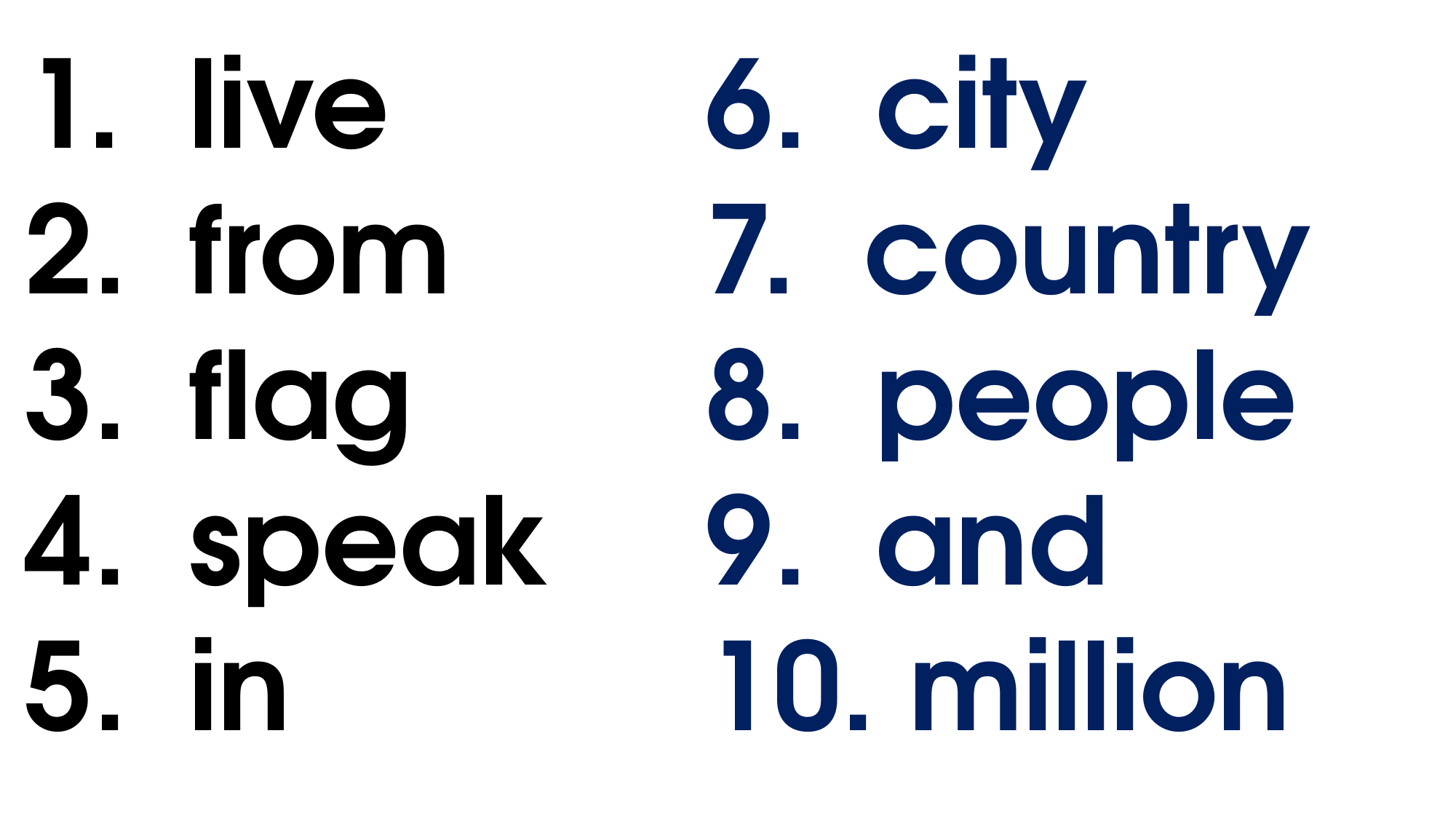

live
from
flag
speak
in
6.  city
7.  country
8.  people
9.  and
10. million